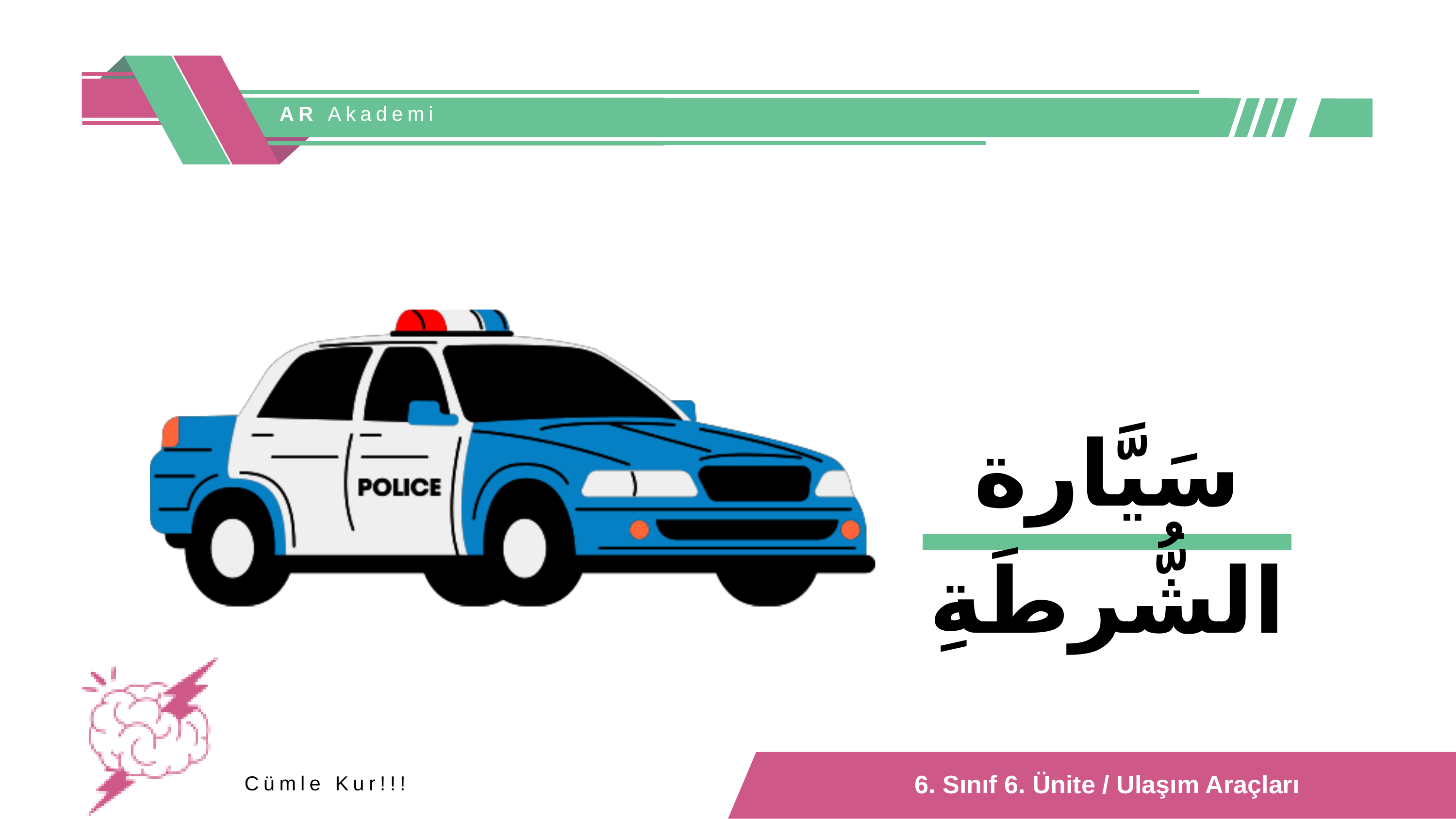

AR Akademi

سَيَّارة الشُّرطَةِ

6. Sınıf 6. Ünite / Ulaşım Araçları
Cümle Kur!!!